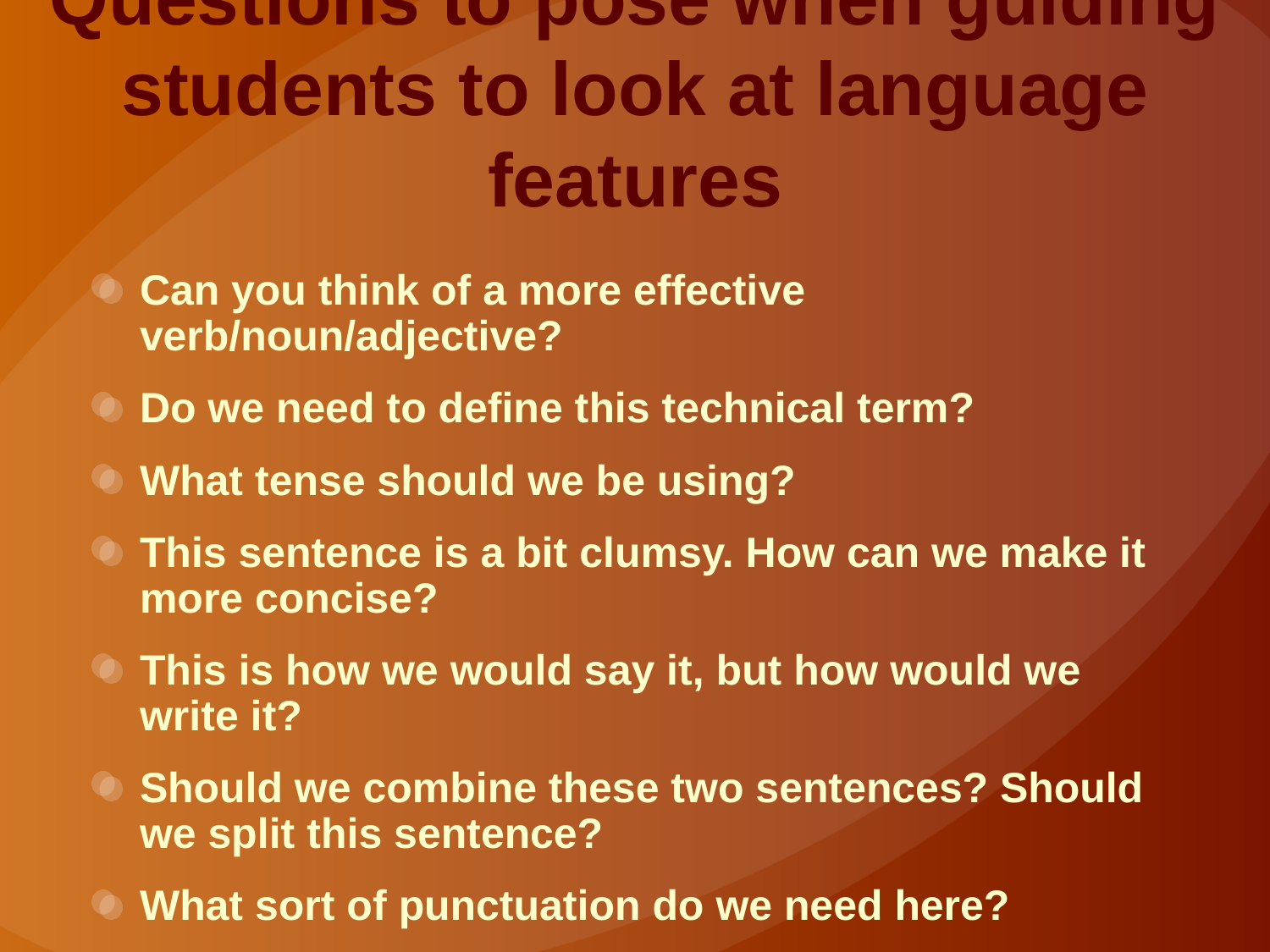

# Questions to pose when guiding students to look at language features
Can you think of a more effective verb/noun/adjective?
Do we need to define this technical term?
What tense should we be using?
This sentence is a bit clumsy. How can we make it more concise?
This is how we would say it, but how would we write it?
Should we combine these two sentences? Should we split this sentence?
What sort of punctuation do we need here?
How can we work out the spelling of this word?